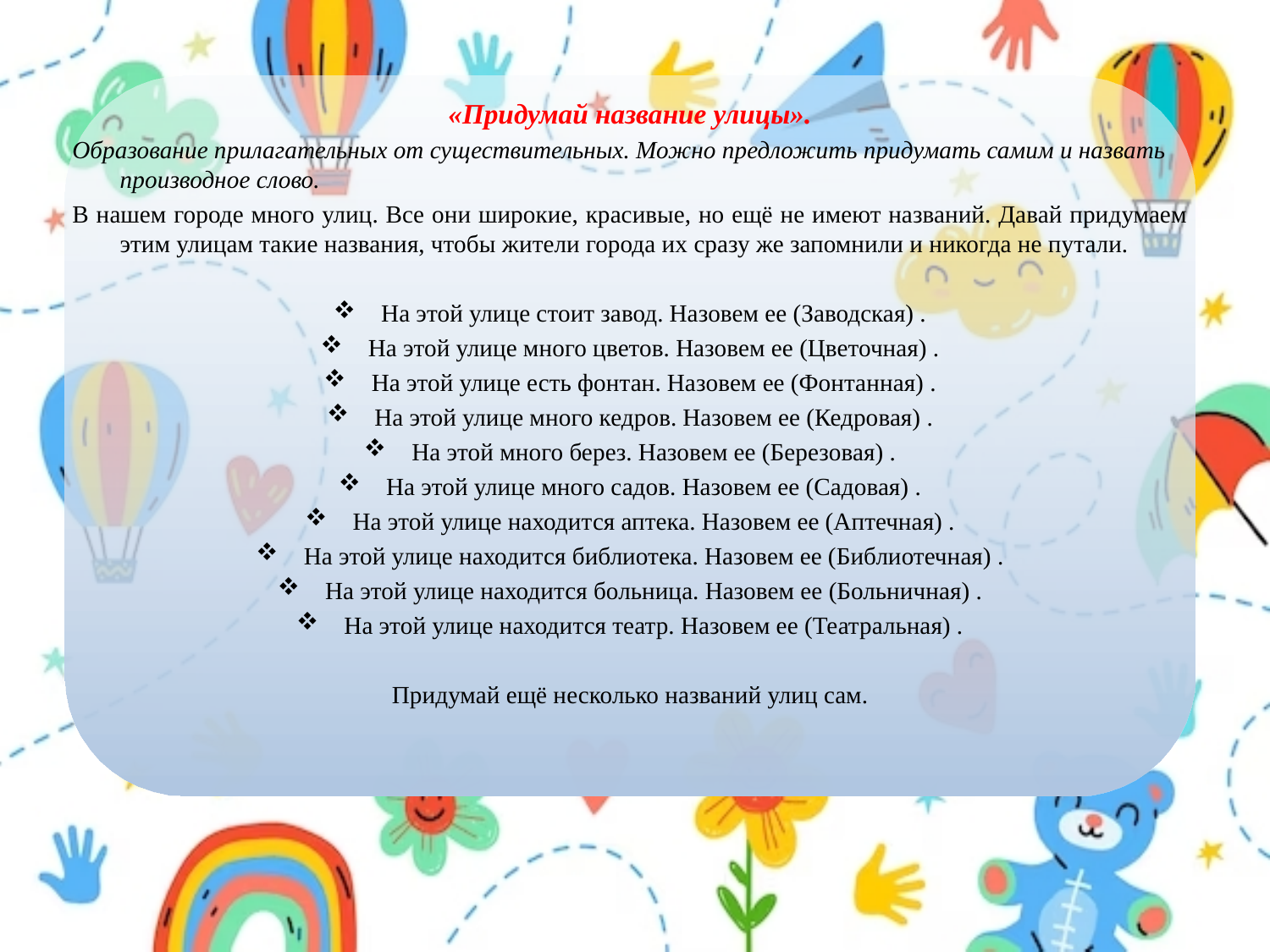

«Придумай название улицы».
Образование прилагательных от существительных. Можно предложить придумать самим и назвать производное слово.
В нашем городе много улиц. Все они широкие, красивые, но ещё не имеют названий. Давай придумаем этим улицам такие названия, чтобы жители города их сразу же запомнили и никогда не путали.

На этой улице стоит завод. Назовем ее (Заводская) .
На этой улице много цветов. Назовем ее (Цветочная) .
На этой улице есть фонтан. Назовем ее (Фонтанная) .
На этой улице много кедров. Назовем ее (Кедровая) .
На этой много берез. Назовем ее (Березовая) .
На этой улице много садов. Назовем ее (Садовая) .
На этой улице находится аптека. Назовем ее (Аптечная) .
На этой улице находится библиотека. Назовем ее (Библиотечная) .
На этой улице находится больница. Назовем ее (Больничная) .
На этой улице находится театр. Назовем ее (Театральная) .

Придумай ещё несколько названий улиц сам.